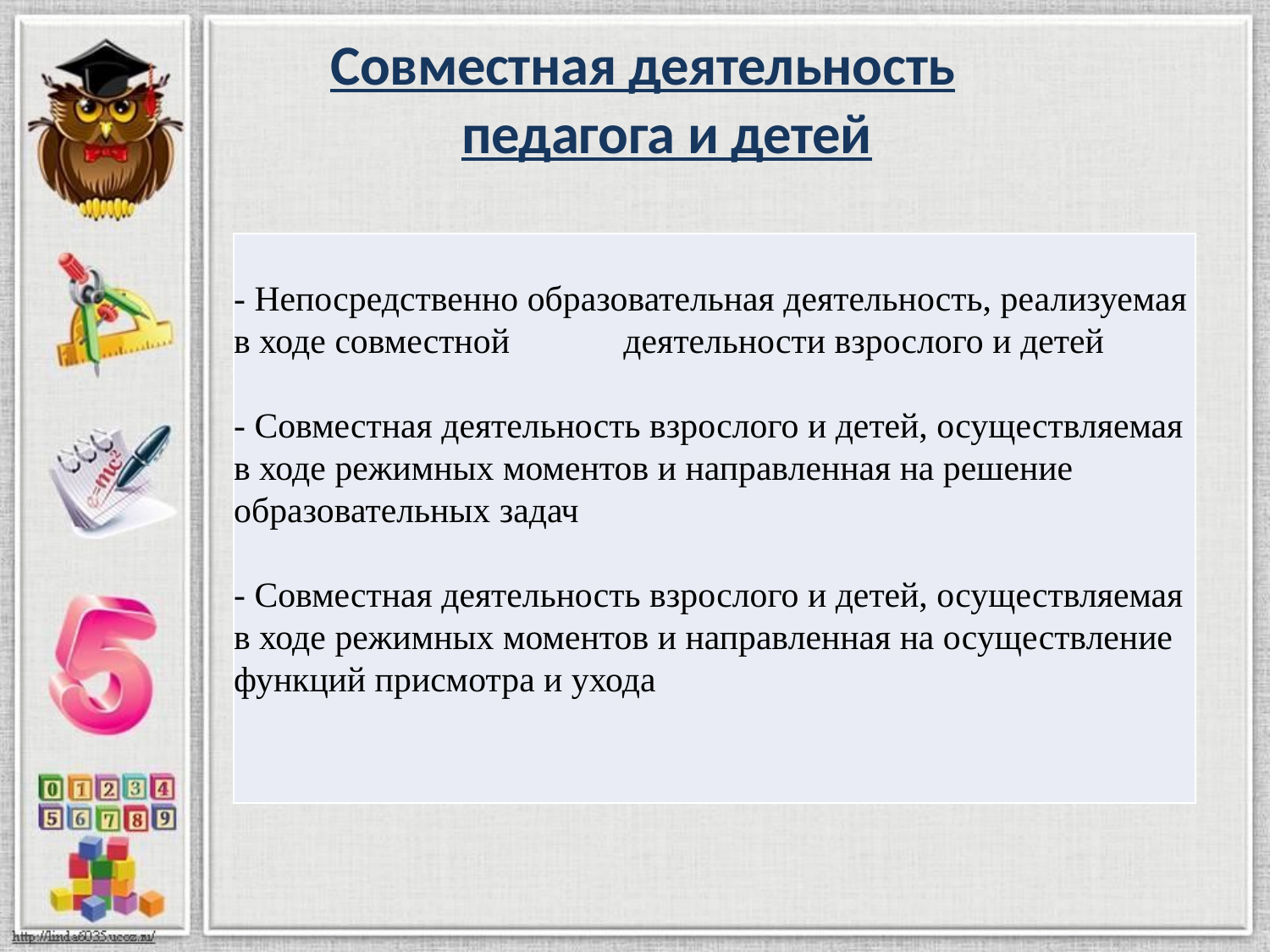

# Совместная деятельность педагога и детей

- Непосредственно образовательная деятельность, реализуемая в ходе совместной	 деятельности взрослого и детей

- Совместная деятельность взрослого и детей, осуществляемая в ходе режимных моментов и направленная на решение образовательных задач

- Совместная деятельность взрослого и детей, осуществляемая в ходе режимных моментов и направленная на осуществление функций присмотра и ухода